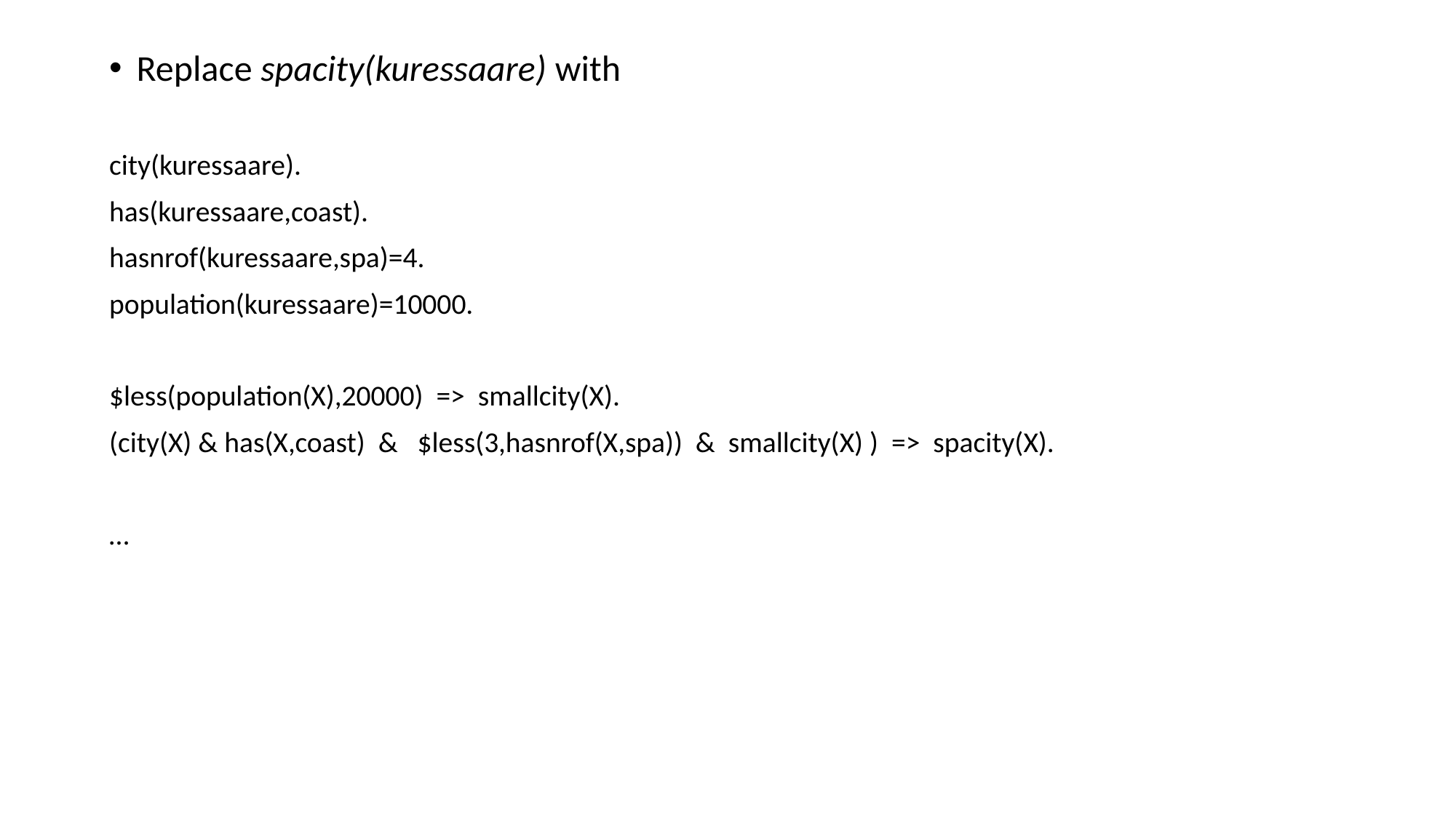

Replace spacity(kuressaare) with

city(kuressaare).
has(kuressaare,coast).
hasnrof(kuressaare,spa)=4.
population(kuressaare)=10000.

$less(population(X),20000)  =>  smallcity(X).
(city(X) & has(X,coast)  &   $less(3,hasnrof(X,spa))  &  smallcity(X) )  =>  spacity(X).

…